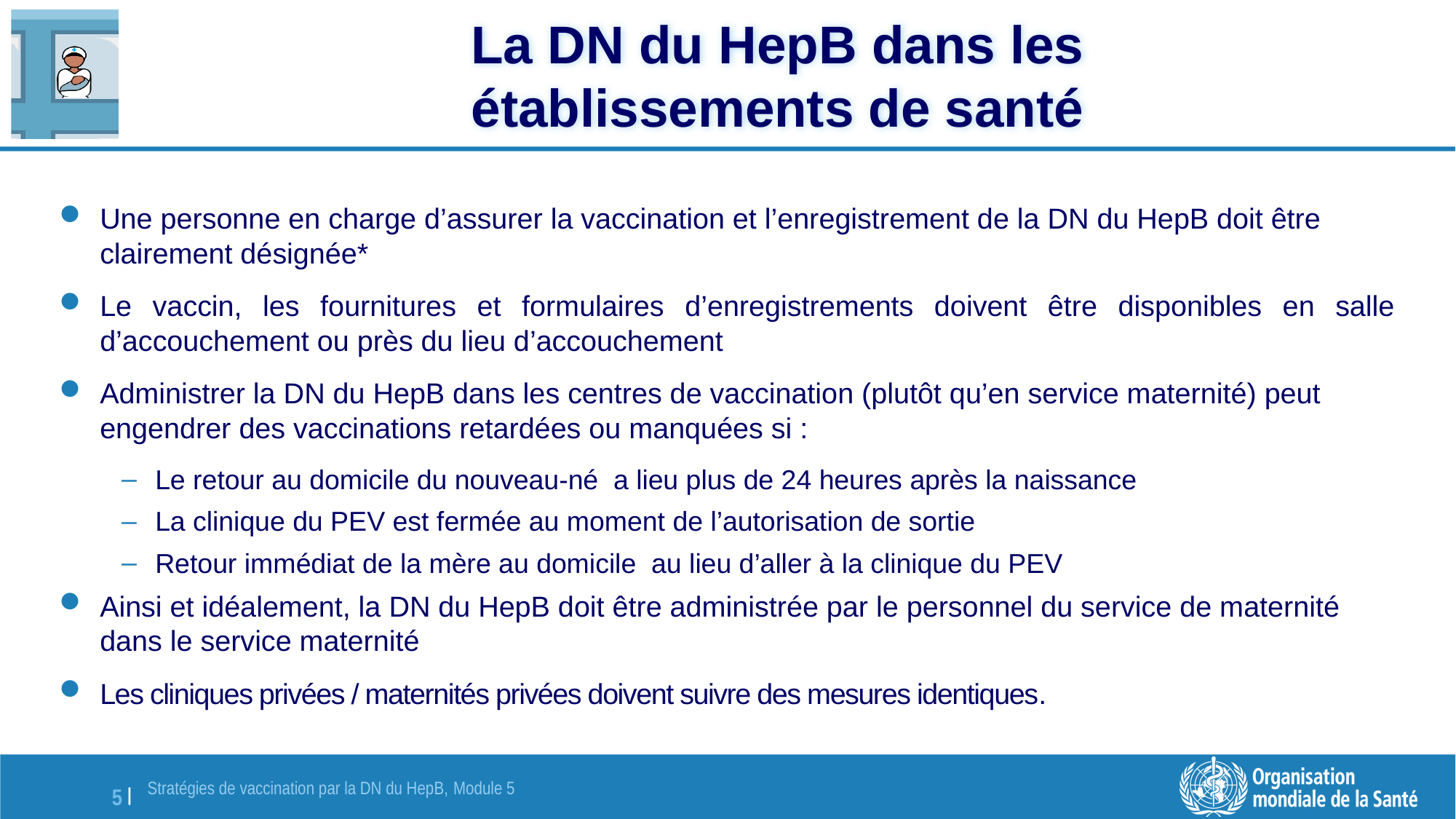

# La DN du HepB dans les établissements de santé
Une personne en charge d’assurer la vaccination et l’enregistrement de la DN du HepB doit être clairement désignée*
Le vaccin, les fournitures et formulaires d’enregistrements doivent être disponibles en salle d’accouchement ou près du lieu d’accouchement
Administrer la DN du HepB dans les centres de vaccination (plutôt qu’en service maternité) peut engendrer des vaccinations retardées ou manquées si :
Le retour au domicile du nouveau-né  a lieu plus de 24 heures après la naissance
La clinique du PEV est fermée au moment de l’autorisation de sortie
Retour immédiat de la mère au domicile  au lieu d’aller à la clinique du PEV
Ainsi et idéalement, la DN du HepB doit être administrée par le personnel du service de maternité dans le service maternité
Les cliniques privées / maternités privées doivent suivre des mesures identiques.